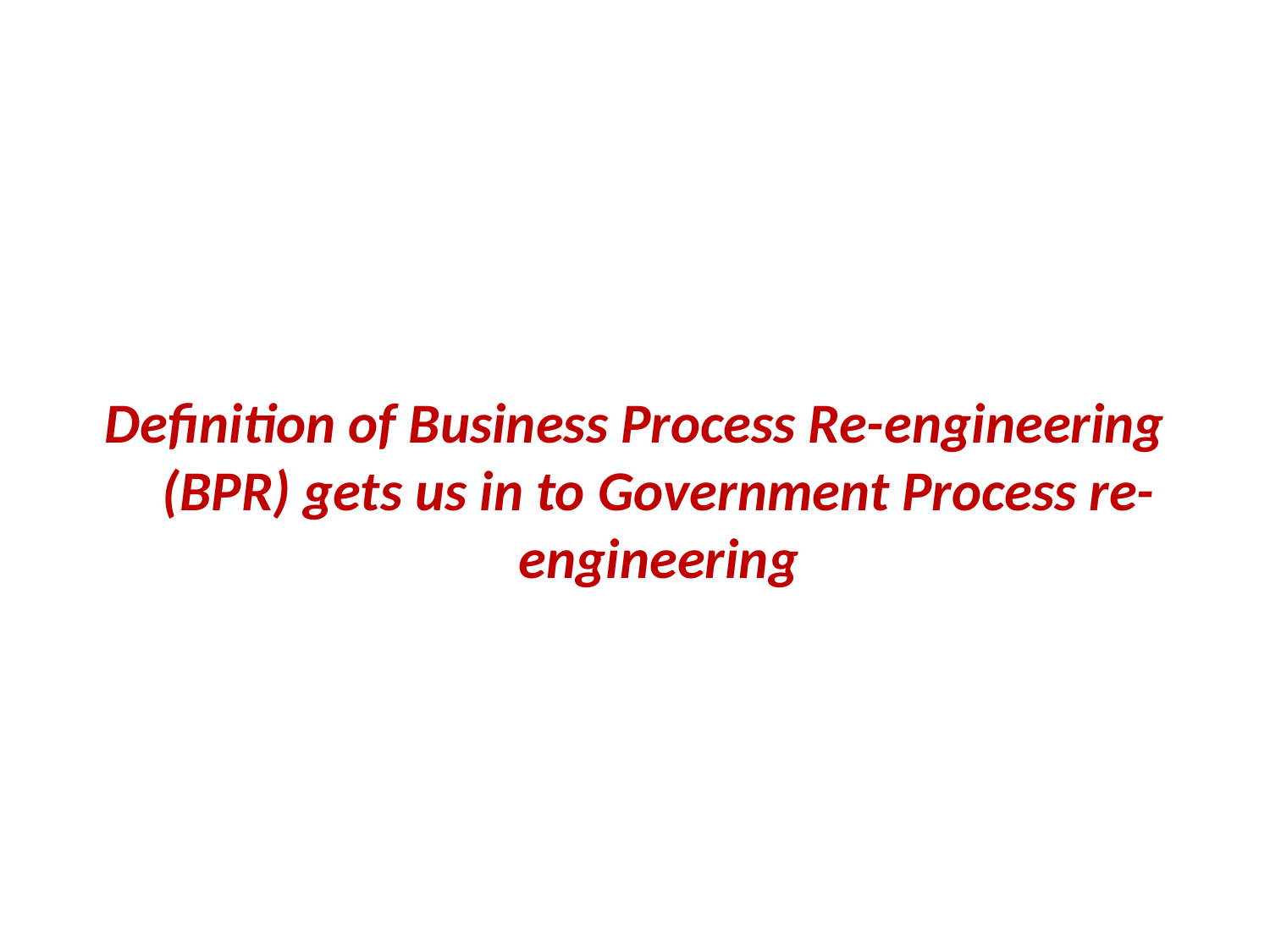

#

Definition of Business Process Re-engineering (BPR) gets us in to Government Process re-engineering